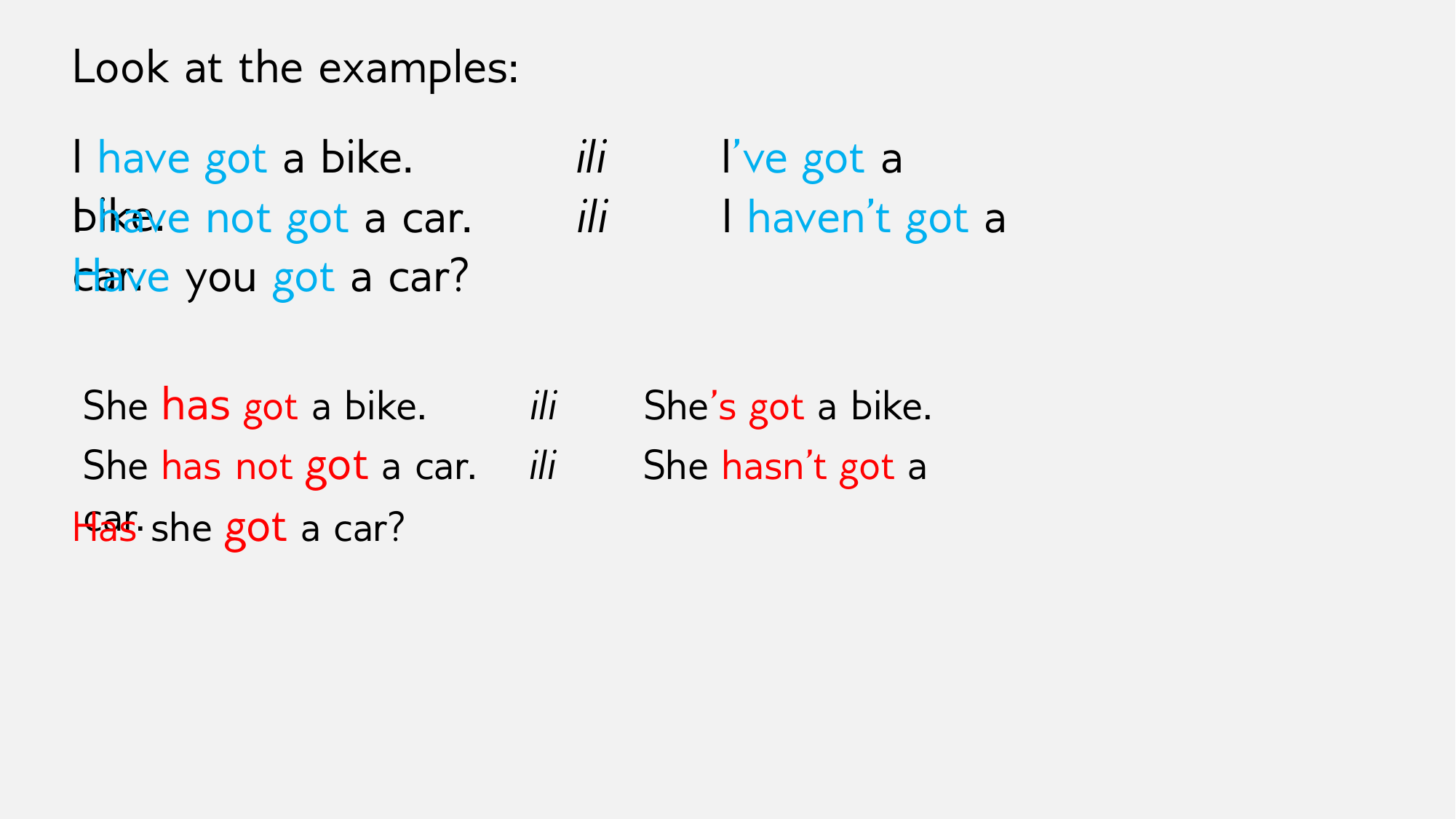

Look at the examples:
I have got a bike.           ili        I’ve got a bike.
I have not got a car.       ili        I haven’t got a car.
Have you got a car?
She has got a bike.        ili       She’s got a bike.
She has not got a car.    ili       She hasn’t got a car.
Has she got a car?